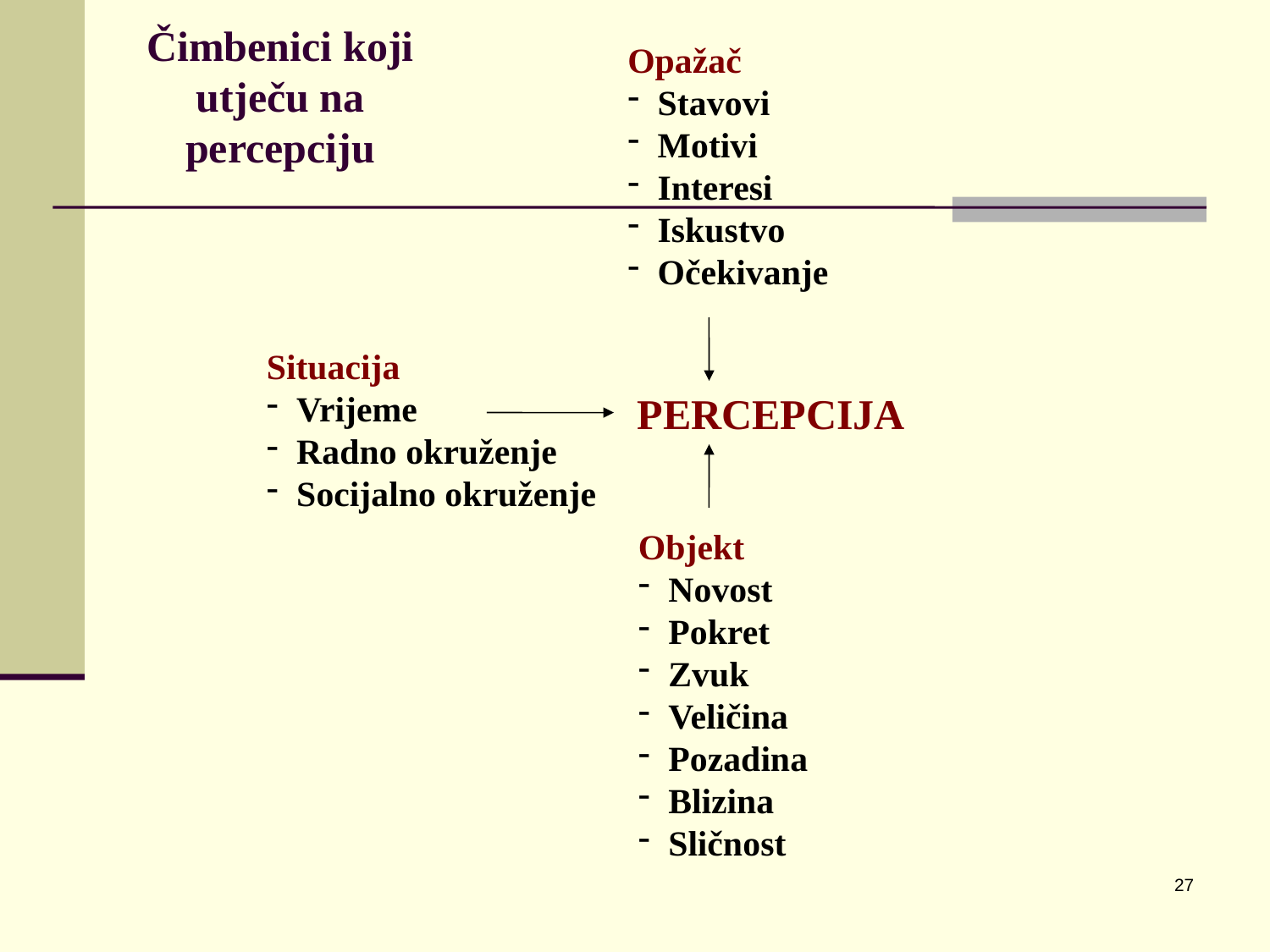

# Čimbenici koji utječu na percepciju
Opažač
Stavovi
Motivi
Interesi
Iskustvo
Očekivanje

Situacija
Vrijeme
Radno okruženje
Socijalno okruženje
PERCEPCIJA

Objekt
Novost
Pokret
Zvuk
Veličina
Pozadina
Blizina
Sličnost

27